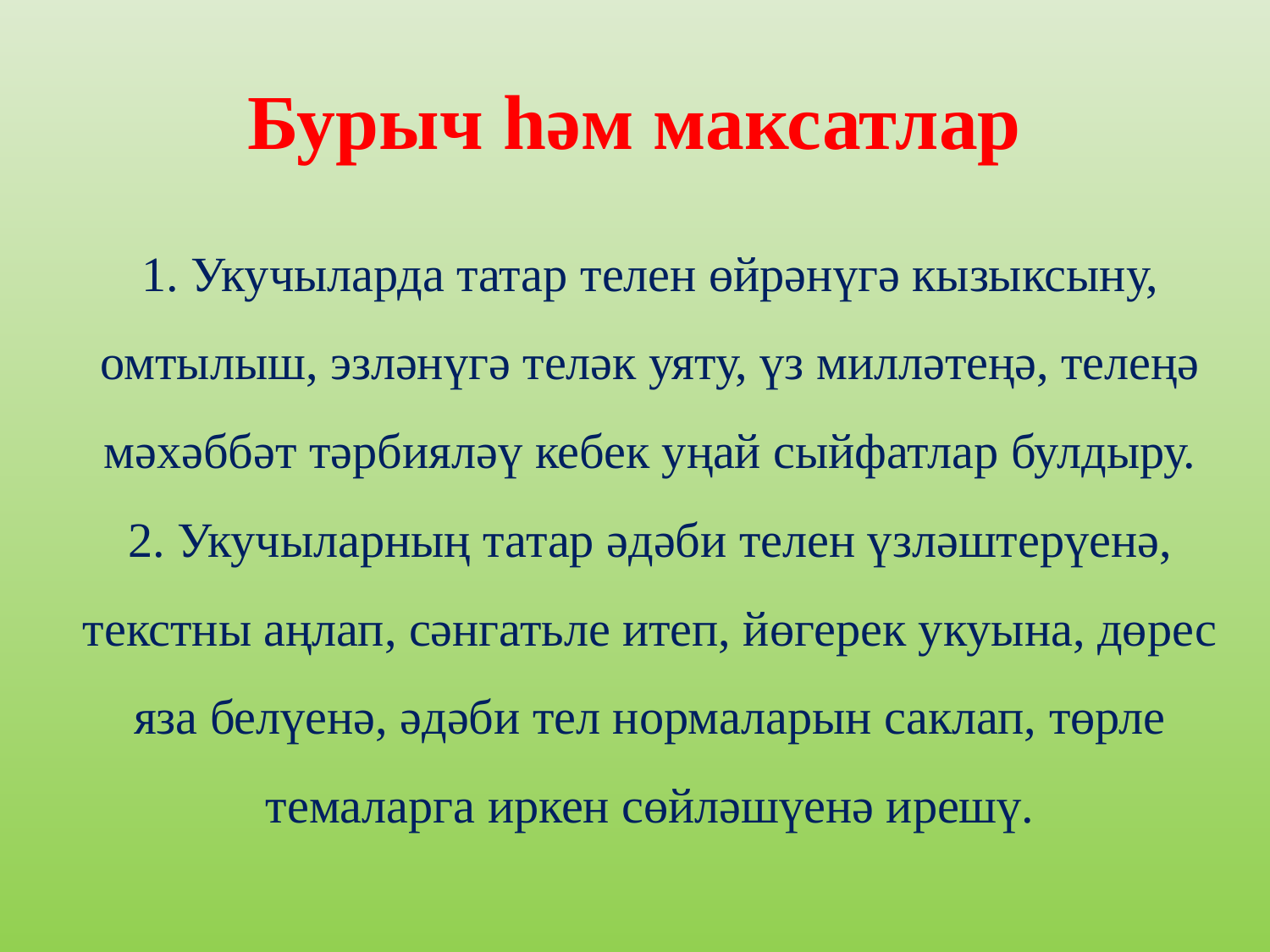

# Бурыч һәм максатлар
1. Укучыларда татар телен өйрәнүгә кызыксыну, омтылыш, эзләнүгә теләк уяту, үз милләтеңә, телеңә мәхәббәт тәрбияләү кебек уңай сыйфатлар булдыру.
2. Укучыларның татар әдәби телен үзләштерүенә, текстны аңлап, сәнгатьле итеп, йөгерек укуына, дөрес яза белүенә, әдәби тел нормаларын саклап, төрле темаларга иркен сөйләшүенә ирешү.